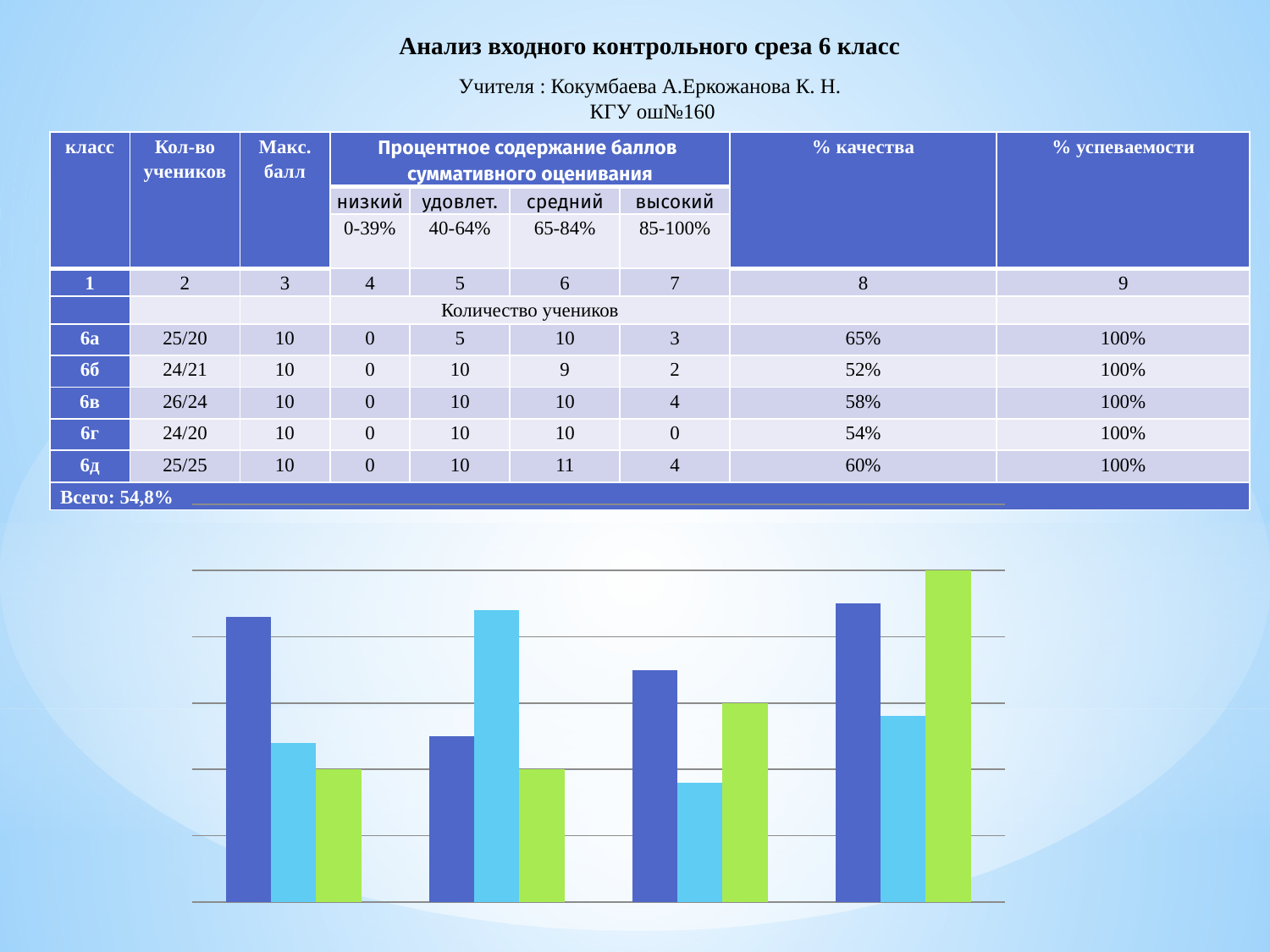

Анализ входного контрольного среза 6 класс
Учителя : Кокумбаева А.Еркожанова К. Н.
 КГУ ош№160
| класс | Кол-во учеников | Макс. балл | Процентное содержание баллов суммативного оценивания |  |  |  | % качества | % успеваемости |
| --- | --- | --- | --- | --- | --- | --- | --- | --- |
|  |  |  | низкий | удовлет. | средний | высокий |  |  |
|  |  |  | 0-39% | 40-64% | 65-84% | 85-100% |  |  |
| 1 | 2 | 3 | 4 | 5 | 6 | 7 | 8 | 9 |
|  |  |  | Количество учеников |  |  |  |  |  |
| 6а | 25/20 | 10 | 0 | 5 | 10 | 3 | 65% | 100% |
| 6б | 24/21 | 10 | 0 | 10 | 9 | 2 | 52% | 100% |
| 6в | 26/24 | 10 | 0 | 10 | 10 | 4 | 58% | 100% |
| 6г | 24/20 | 10 | 0 | 10 | 10 | 0 | 54% | 100% |
| 6д | 25/25 | 10 | 0 | 10 | 11 | 4 | 60% | 100% |
| Всего: 54,8% |  |  |  |  |  |  |  |  |

### Chart

| Category | Ряд 1 | Ряд 2 | Ряд 3 |
|---|---|---|---|
| Категория 1 | 4.3 | 2.4 | 2.0 |
| Категория 2 | 2.5 | 4.4 | 2.0 |
| Категория 3 | 3.5 | 1.8 | 3.0 |
| Категория 4 | 4.5 | 2.8 | 5.0 |